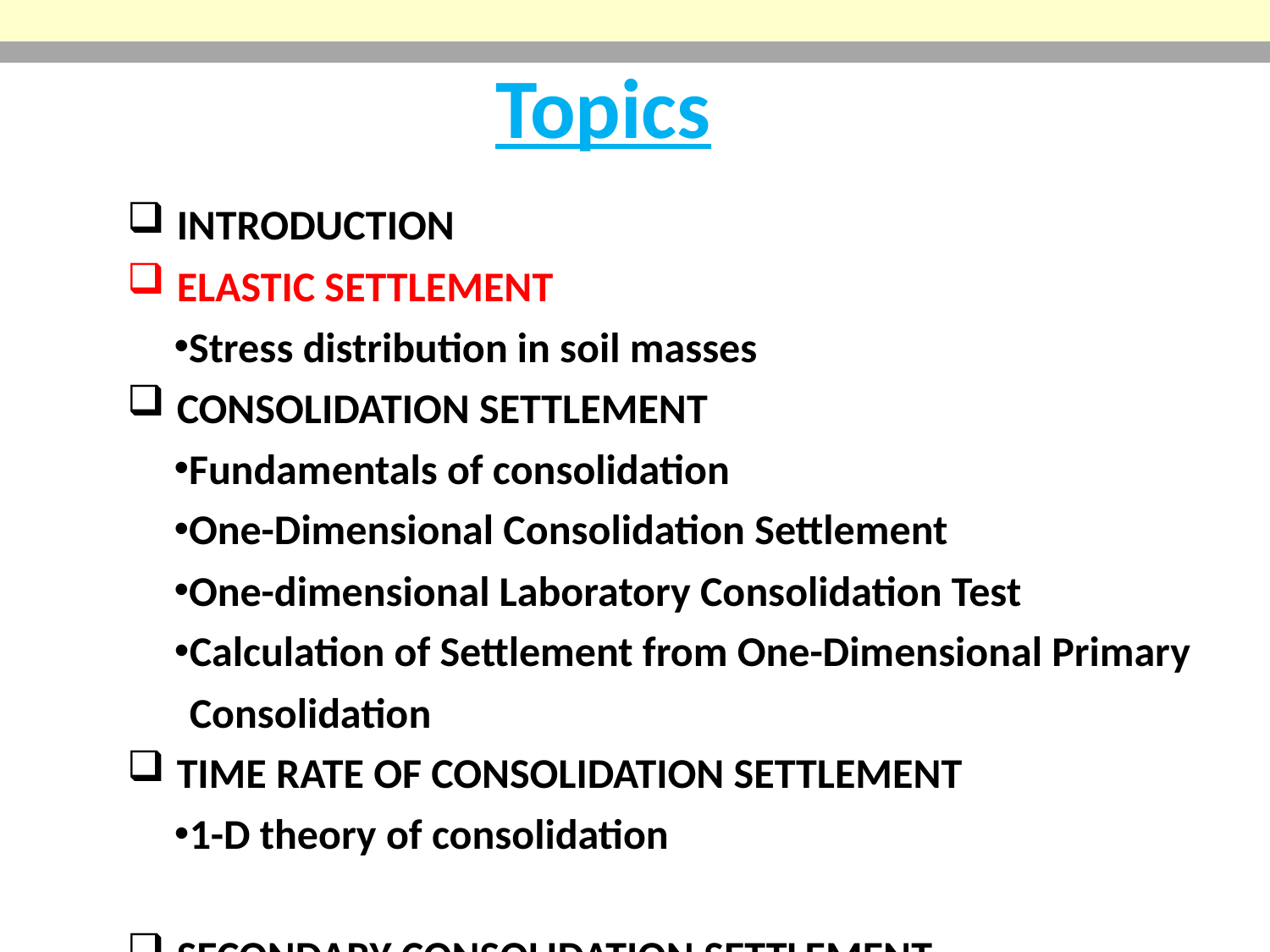

Topics
INTRODUCTION
ELASTIC SETTLEMENT
Stress distribution in soil masses
CONSOLIDATION SETTLEMENT
Fundamentals of consolidation
One-Dimensional Consolidation Settlement
One-dimensional Laboratory Consolidation Test
Calculation of Settlement from One-Dimensional Primary  Consolidation
TIME RATE OF CONSOLIDATION SETTLEMENT
1-D theory of consolidation

SECONDARY CONSOLIDATION SETTLEMENT